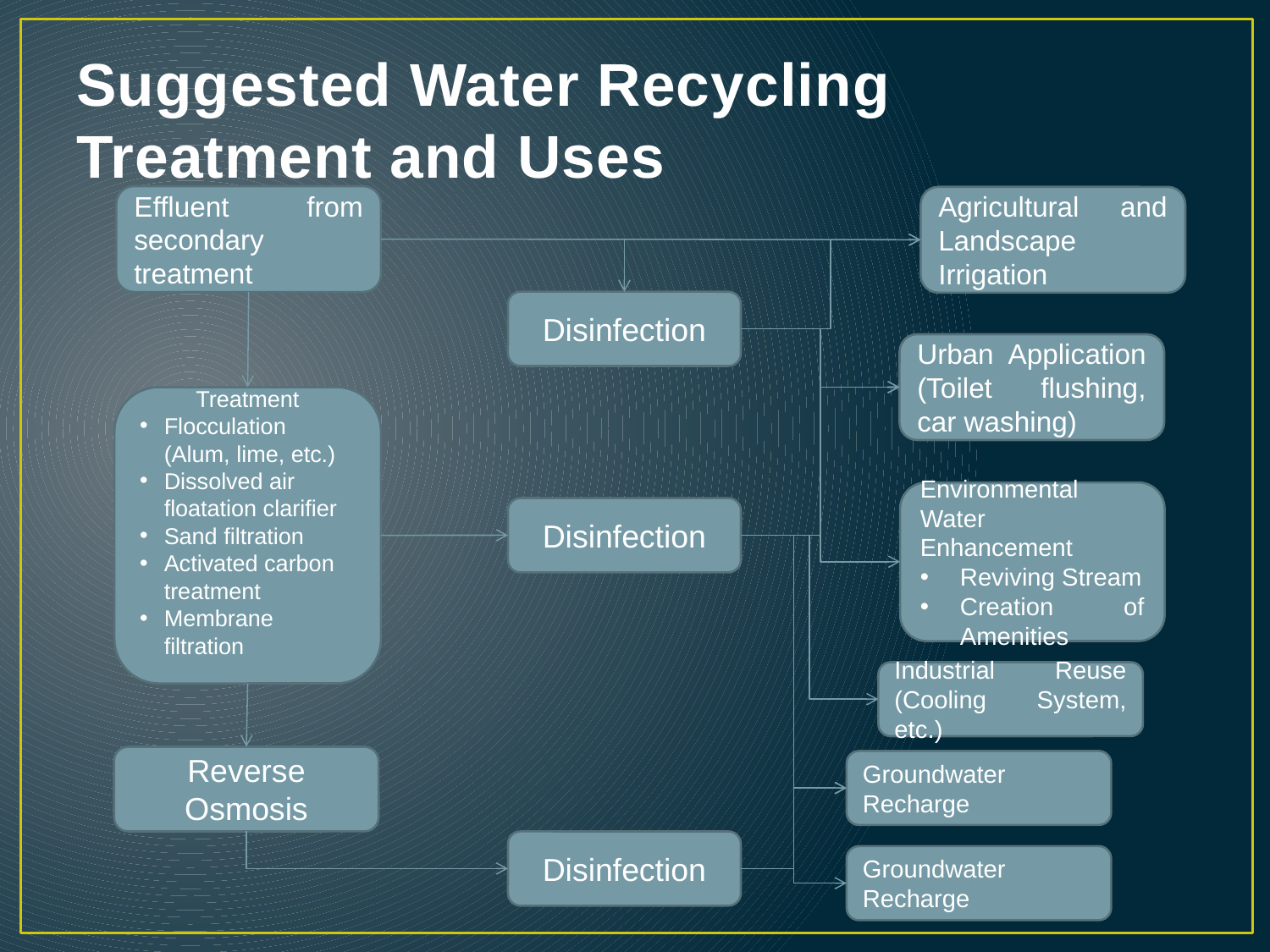

# Suggested Water Recycling Treatment and Uses
Effluent from secondary treatment
Agricultural and Landscape Irrigation
Disinfection
Urban Application (Toilet flushing, car washing)
Treatment
Flocculation (Alum, lime, etc.)
Dissolved air floatation clarifier
Sand filtration
Activated carbon treatment
Membrane filtration

Environmental Water Enhancement
Reviving Stream
Creation of Amenities
Disinfection
Industrial Reuse (Cooling System, etc.)
Reverse Osmosis
Groundwater Recharge
Disinfection
Groundwater Recharge